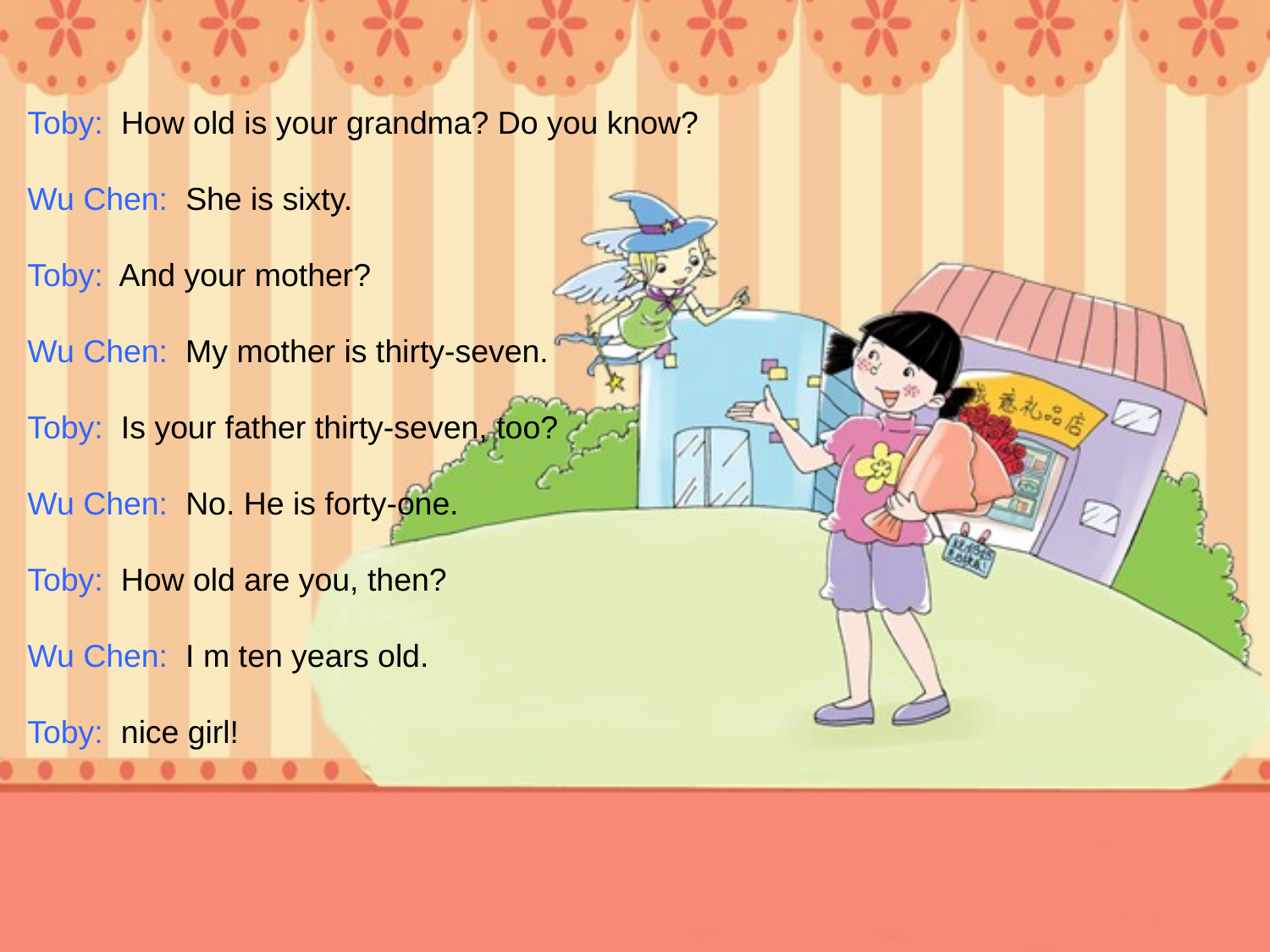

Toby:  How old is your grandma? Do you know?

Wu Chen:  She is sixty.

Toby:  And your mother?

Wu Chen:  My mother is thirty-seven.

Toby:  Is your father thirty-seven, too?

Wu Chen:  No. He is forty-one.

Toby:  How old are you, then?

Wu Chen:  I m ten years old.

Toby:  nice girl!